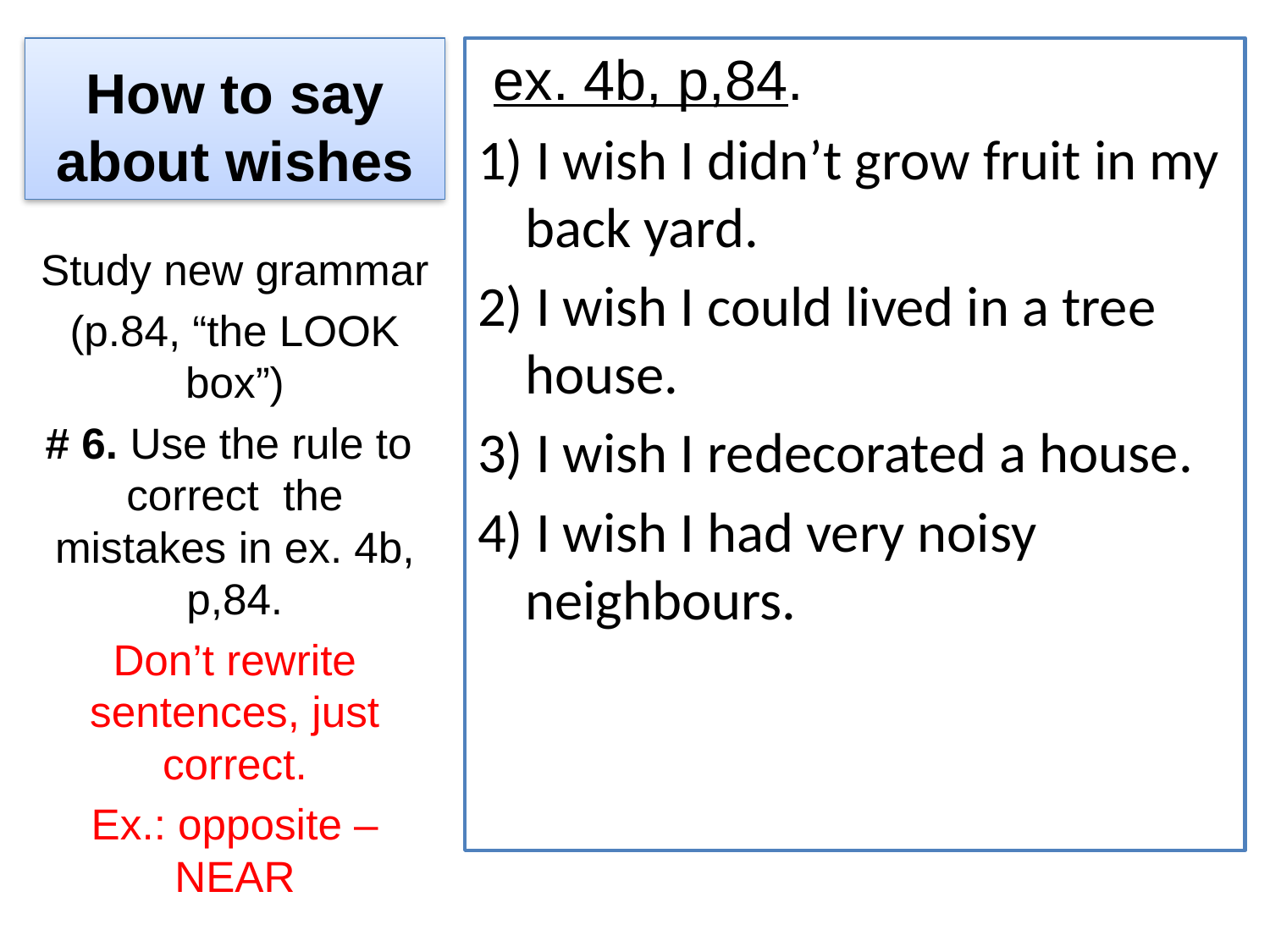

# How to say about wishes
 ex. 4b, p,84.
1) I wish I didn’t grow fruit in my back yard.
2) I wish I could lived in a tree house.
3) I wish I redecorated a house.
4) I wish I had very noisy neighbours.
Study new grammar
(p.84, “the LOOK box”)
# 6. Use the rule to  correct  the mistakes in ex. 4b, p,84.
Don’t rewrite sentences, just correct.
Ex.: opposite – NEAR